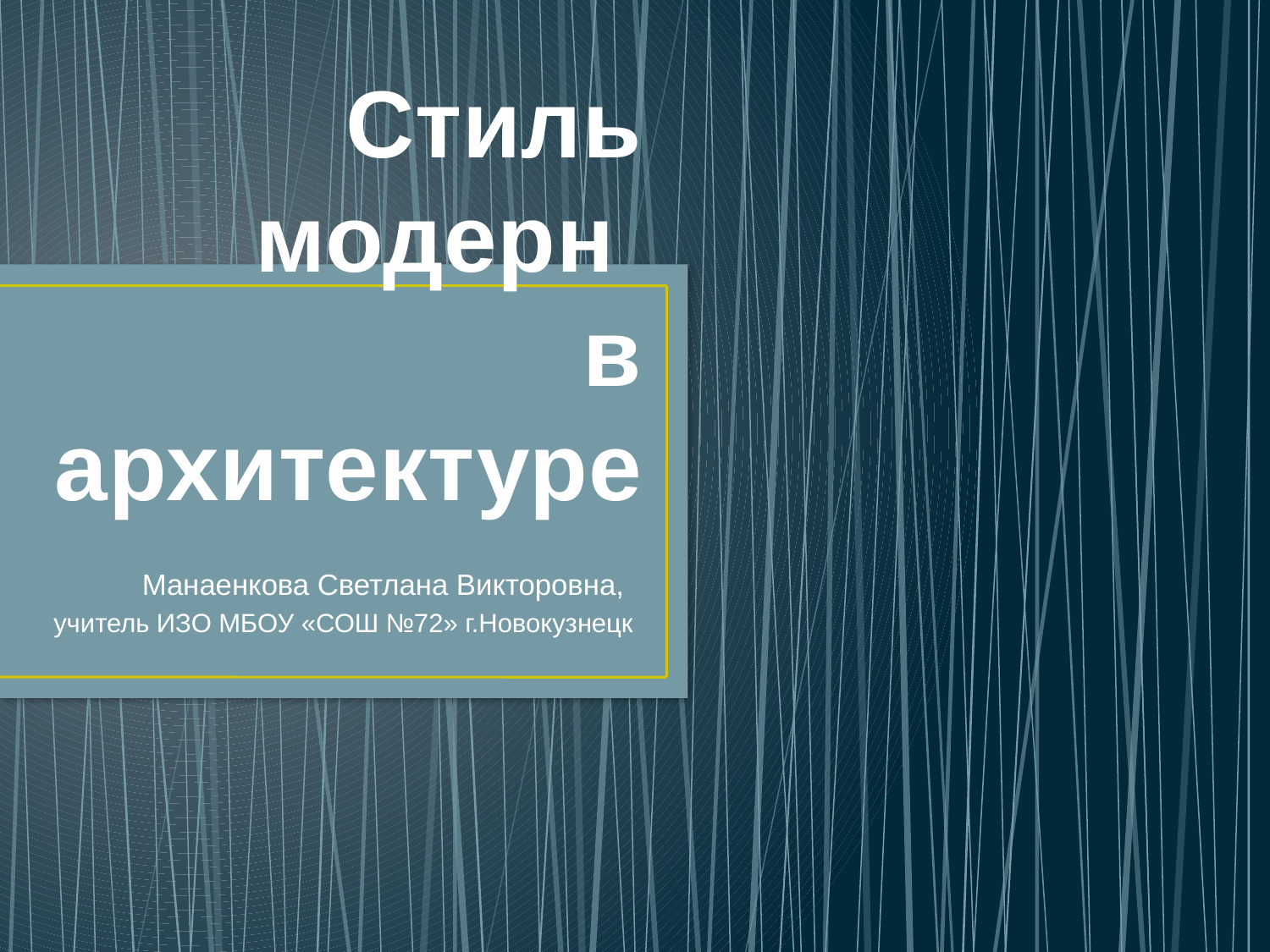

# Стиль модерн в архитектуре

Манаенкова Светлана Викторовна,
учитель ИЗО МБОУ «СОШ №72» г.Новокузнецк